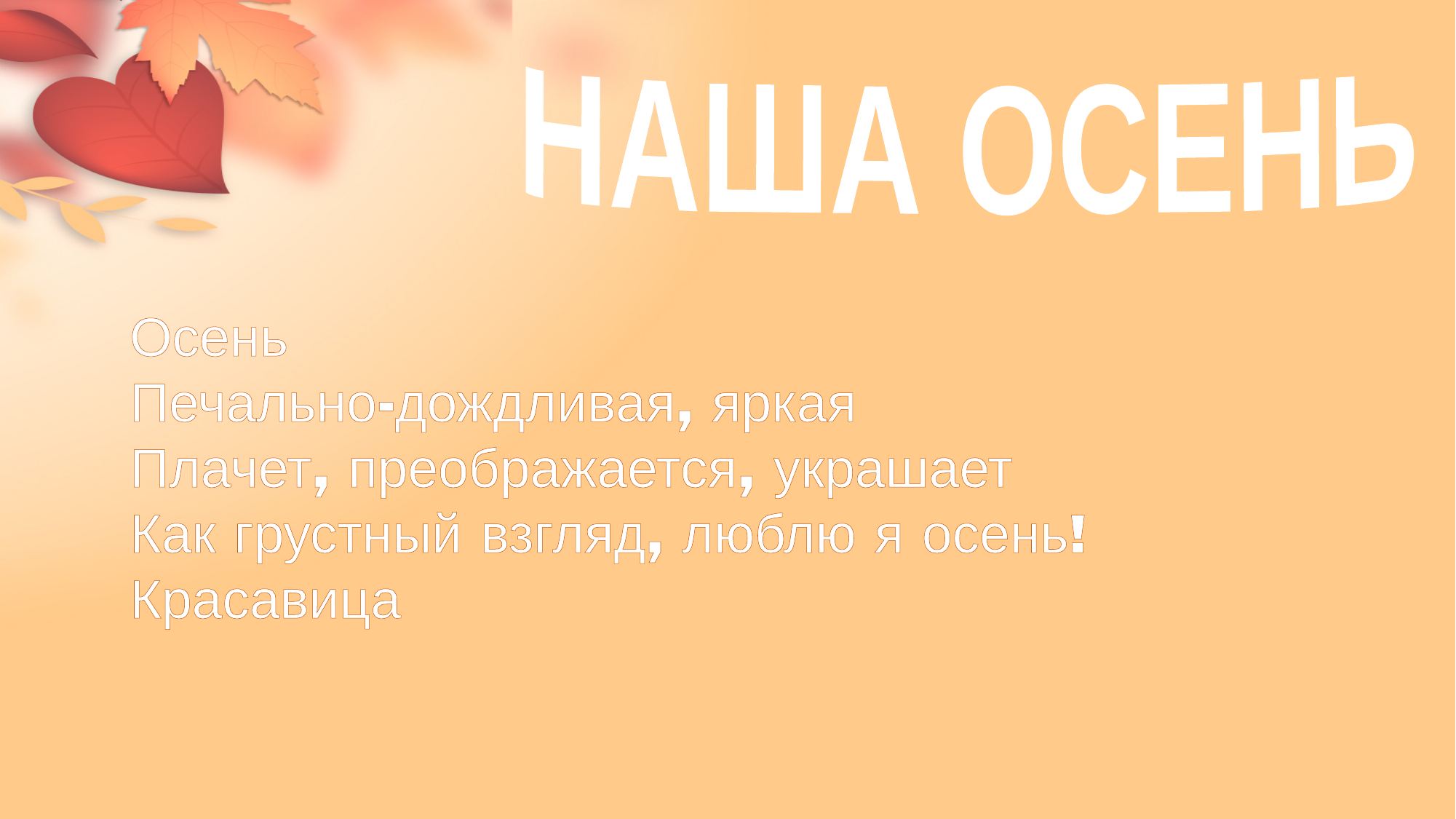

НАША ОСЕНЬ
Осень
Печально-дождливая, яркая
Плачет, преображается, украшает
Как грустный взгляд, люблю я осень!
Красавица